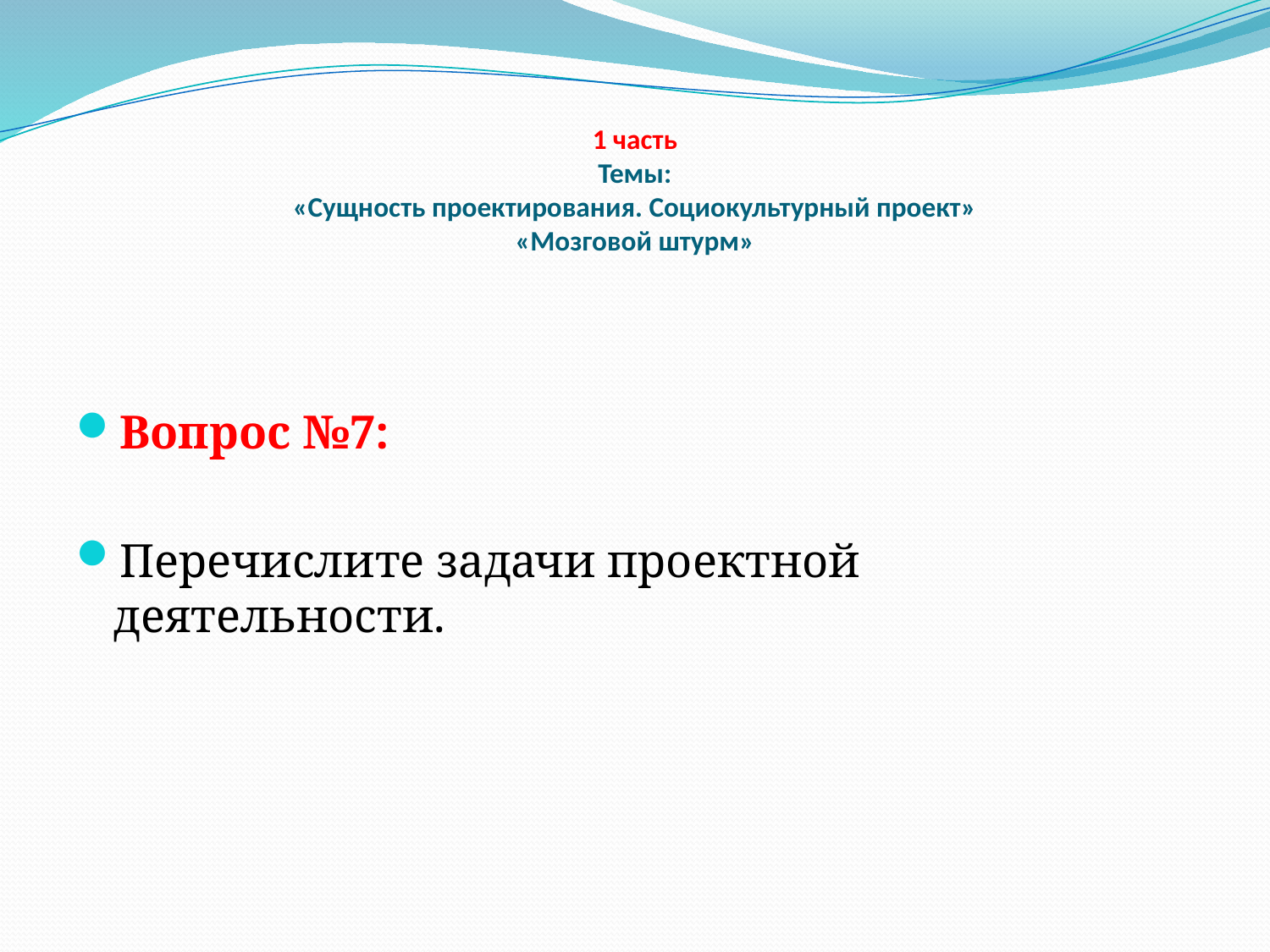

# 1 часть Темы: «Сущность проектирования. Социокультурный проект» «Мозговой штурм»

Вопрос №7:

Перечислите задачи проектной деятельности.